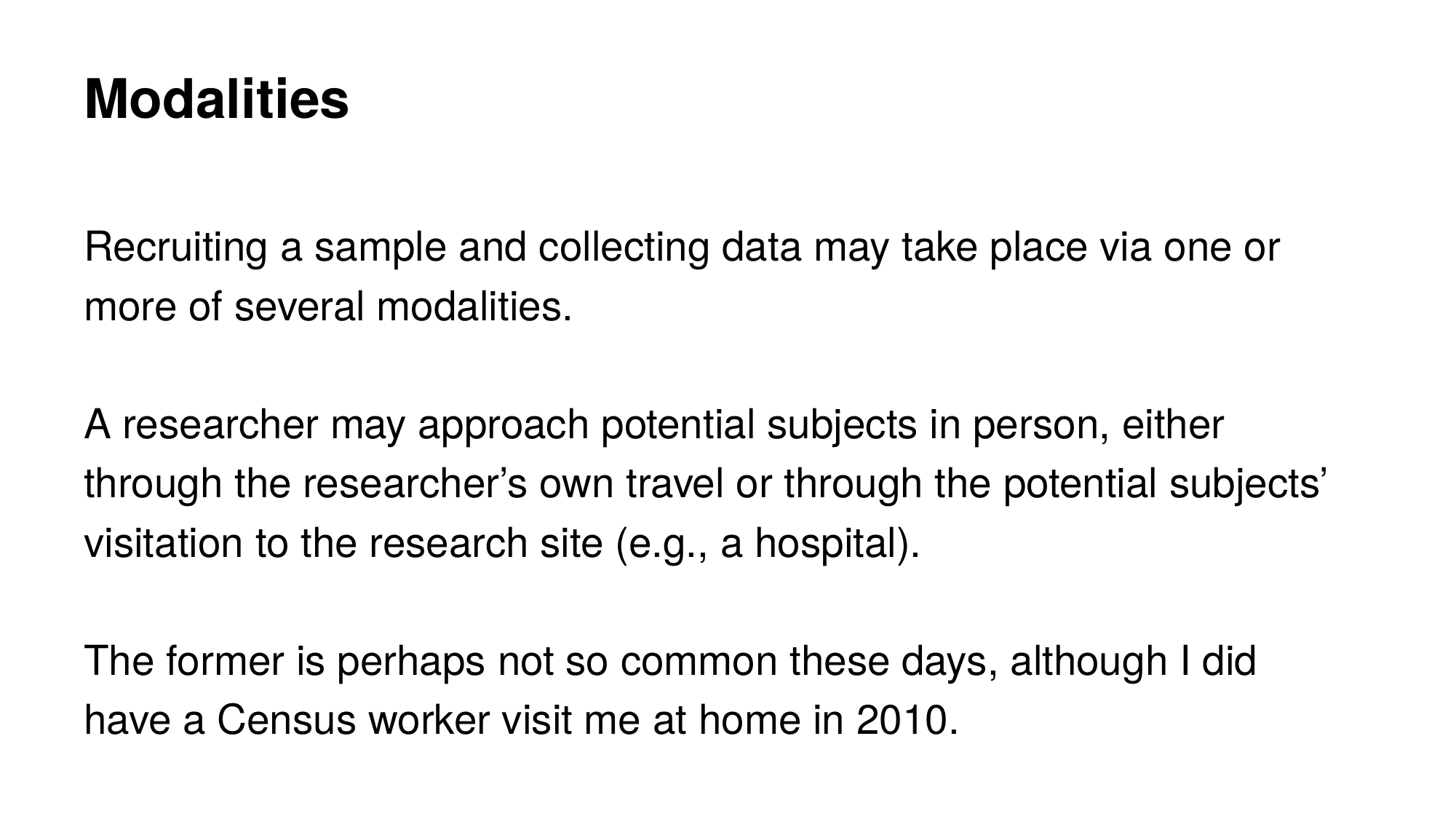

# Modalities
Recruiting a sample and collecting data may take place via one or more of several modalities.

A researcher may approach potential subjects in person, either through the researcher’s own travel or through the potential subjects’ visitation to the research site (e.g., a hospital).

The former is perhaps not so common these days, although I did have a Census worker visit me at home in 2010.